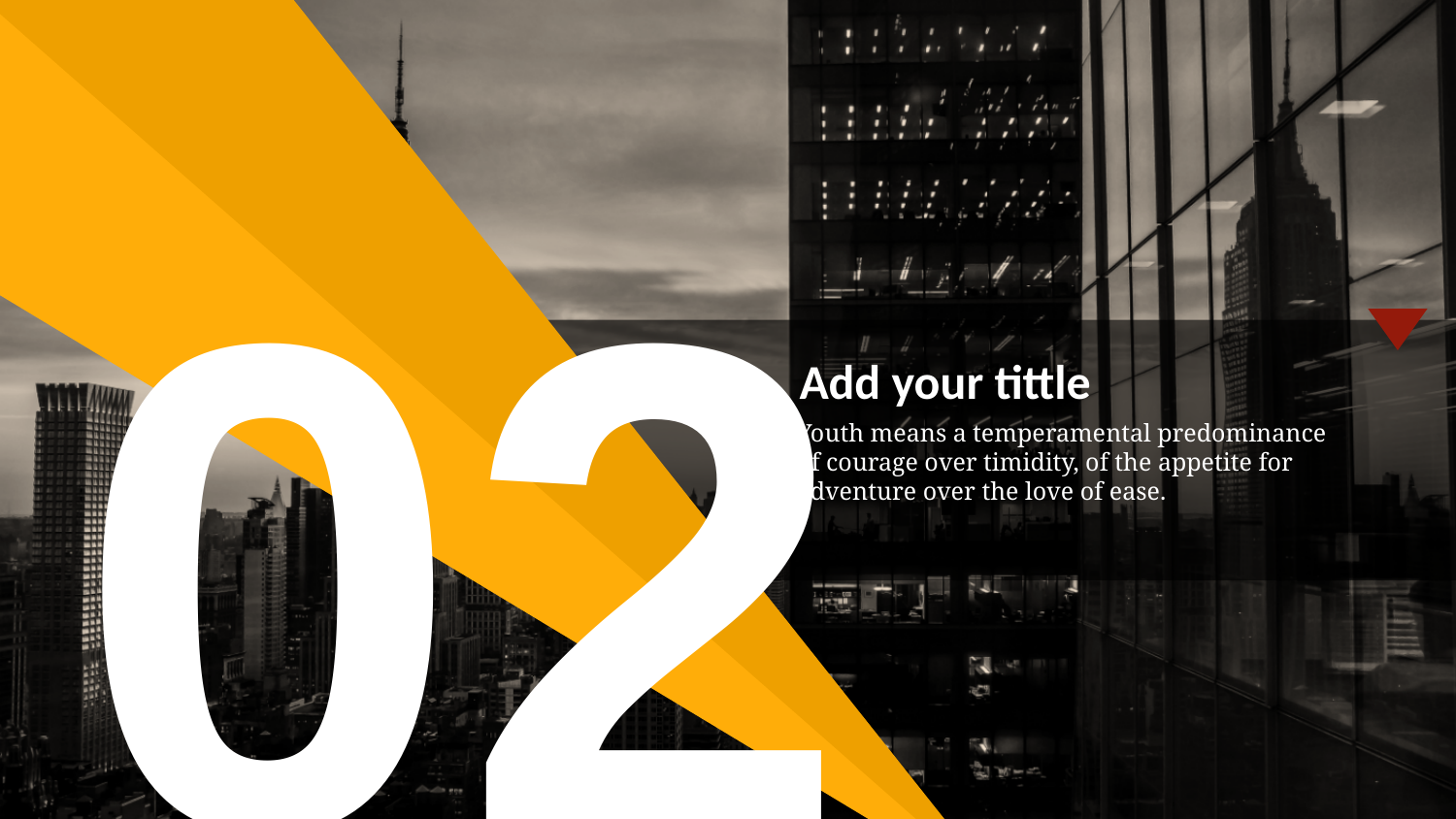

02

Add your tittle
Youth means a temperamental predominance of courage over timidity, of the appetite for adventure over the love of ease.